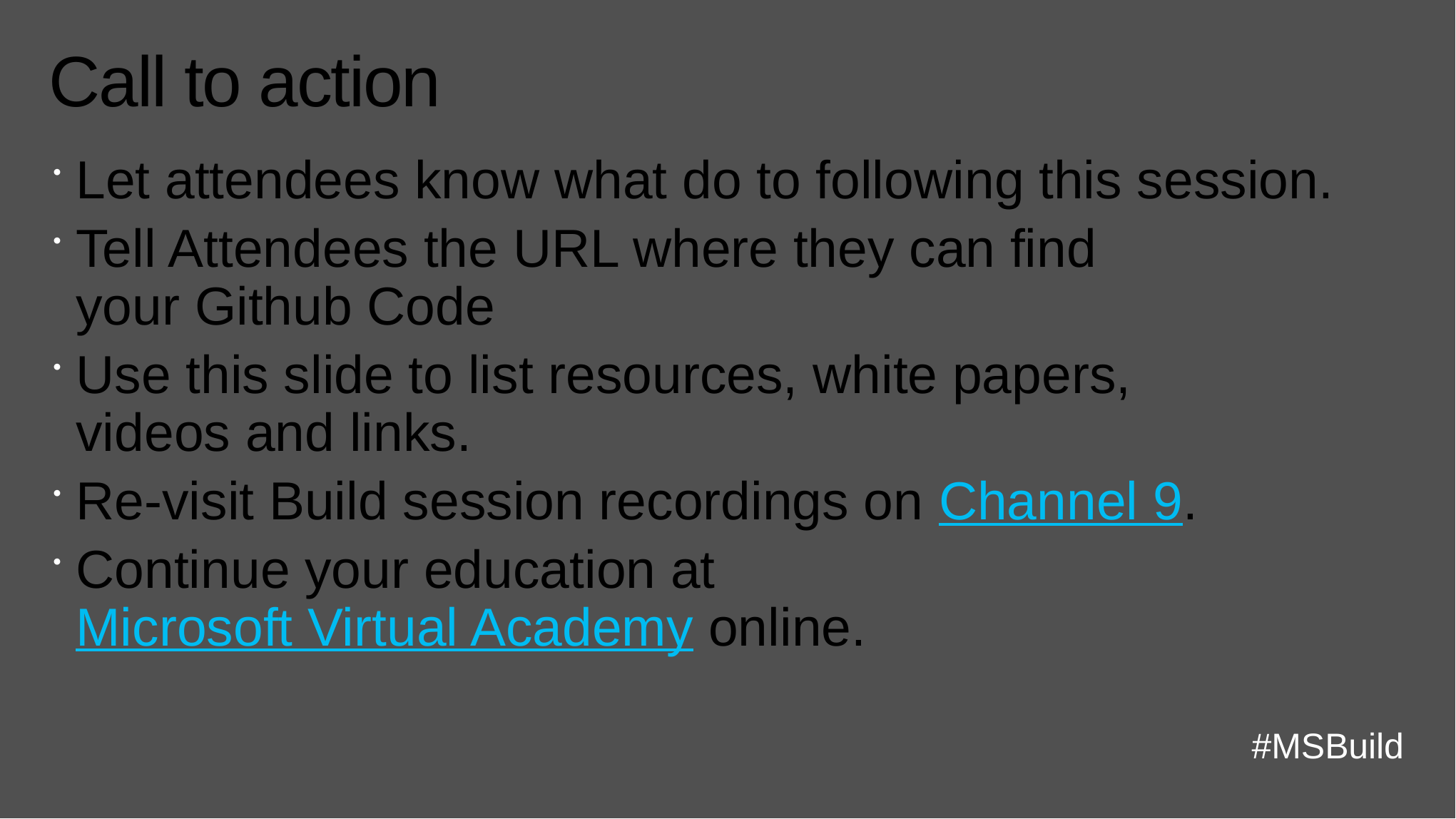

# Call to action
Let attendees know what do to following this session.
Tell Attendees the URL where they can find
your Github Code
Use this slide to list resources, white papers,
videos and links.
Re-visit Build session recordings on Channel 9.
Continue your education at
Microsoft Virtual Academy online.
#MSBuild